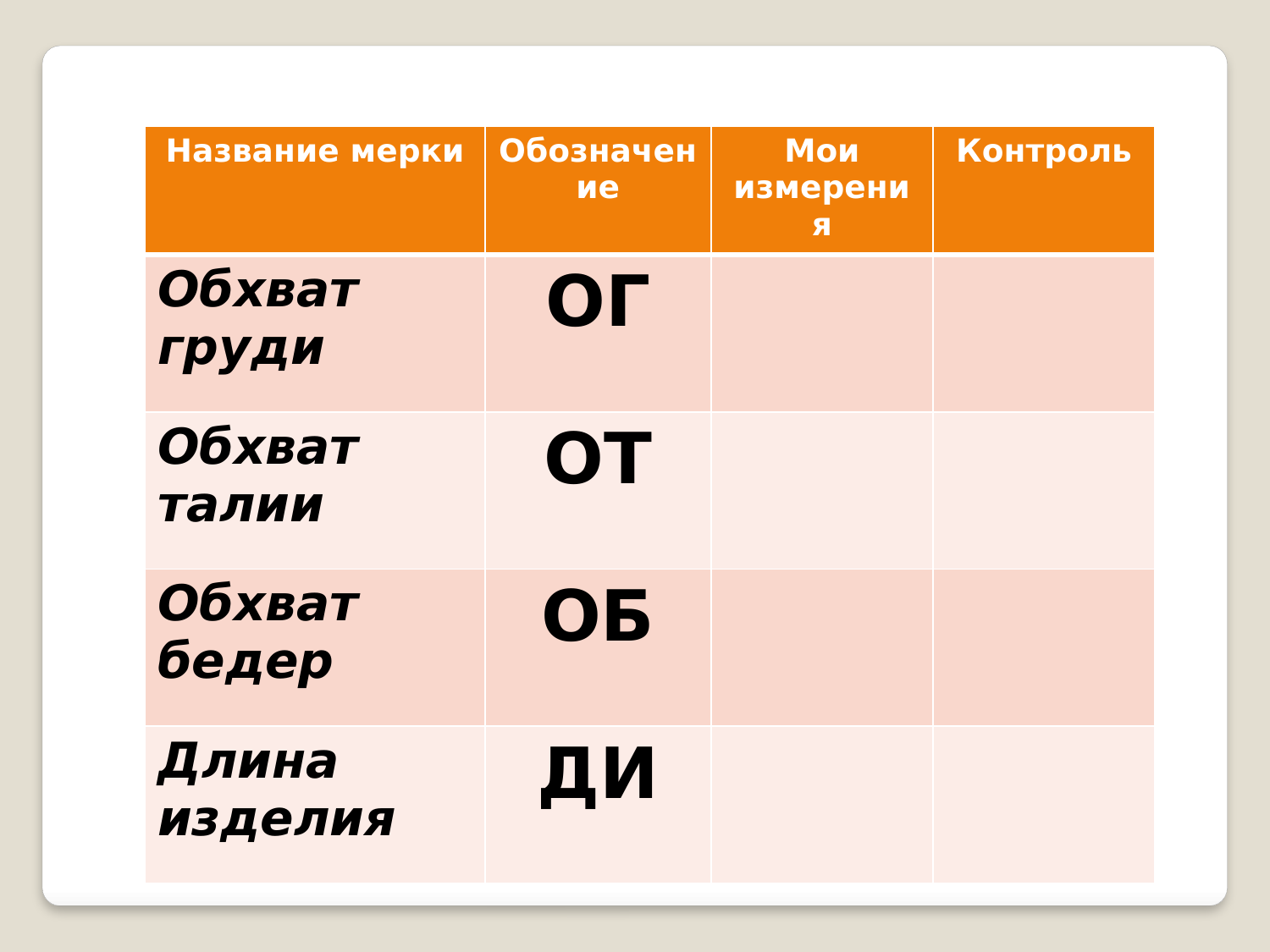

| Название мерки | Обозначение | Мои измерения | Контроль |
| --- | --- | --- | --- |
| Обхват груди | ОГ |  |  |
| Обхват талии | ОТ |  |  |
| Обхват бедер | ОБ |  |  |
| Длина изделия | ДИ |  |  |
| Мерка | Обозначение | Мои измерения | Контроль |
| --- | --- | --- | --- |
| Обхват груди |  |  |  |
| Обхват талии |  |  |  |